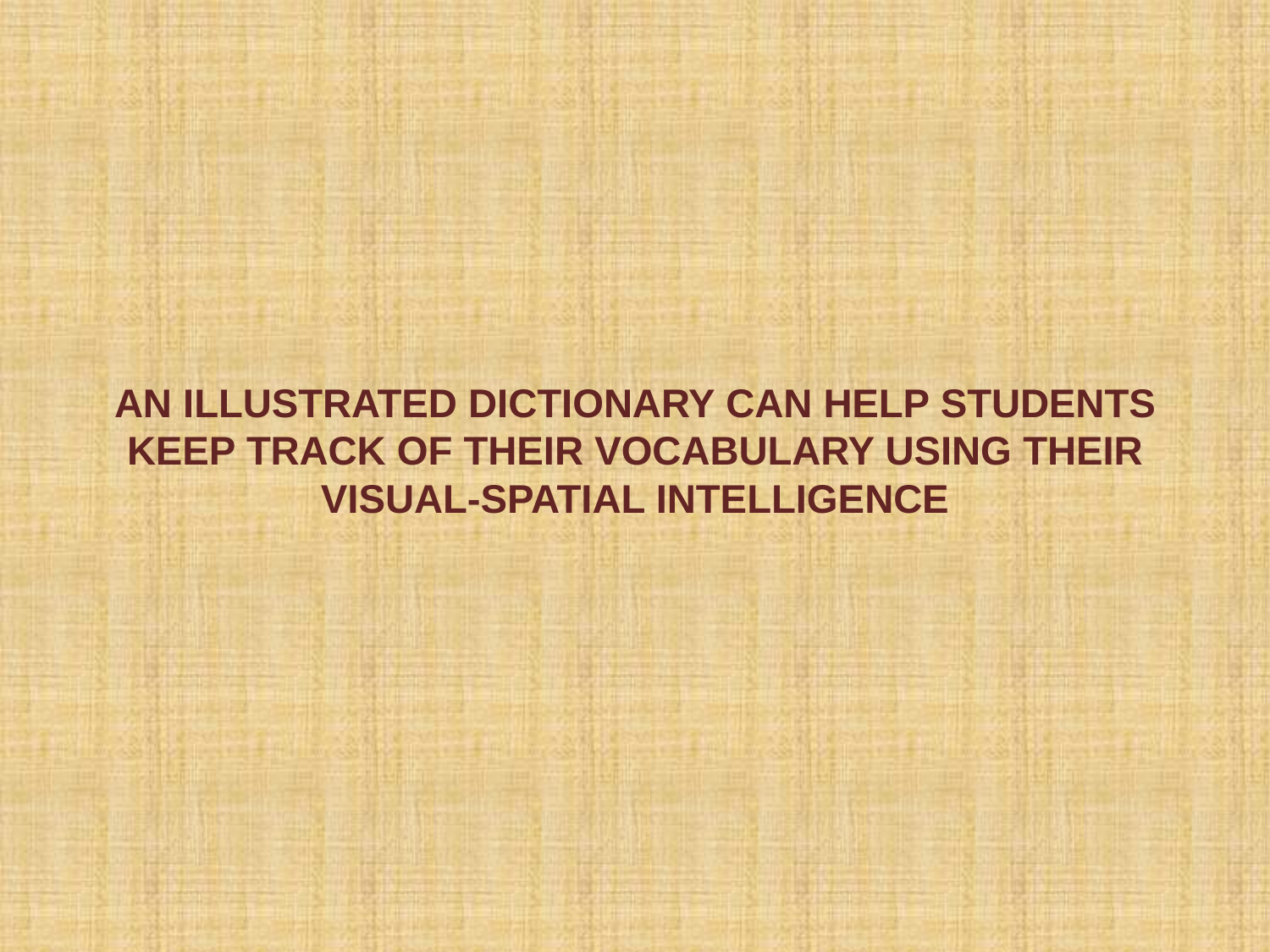

# AN ILLUSTRATED DICTIONARY CAN HELP STUDENTS KEEP TRACK OF THEIR VOCABULARY USING THEIR VISUAL-SPATIAL INTELLIGENCE